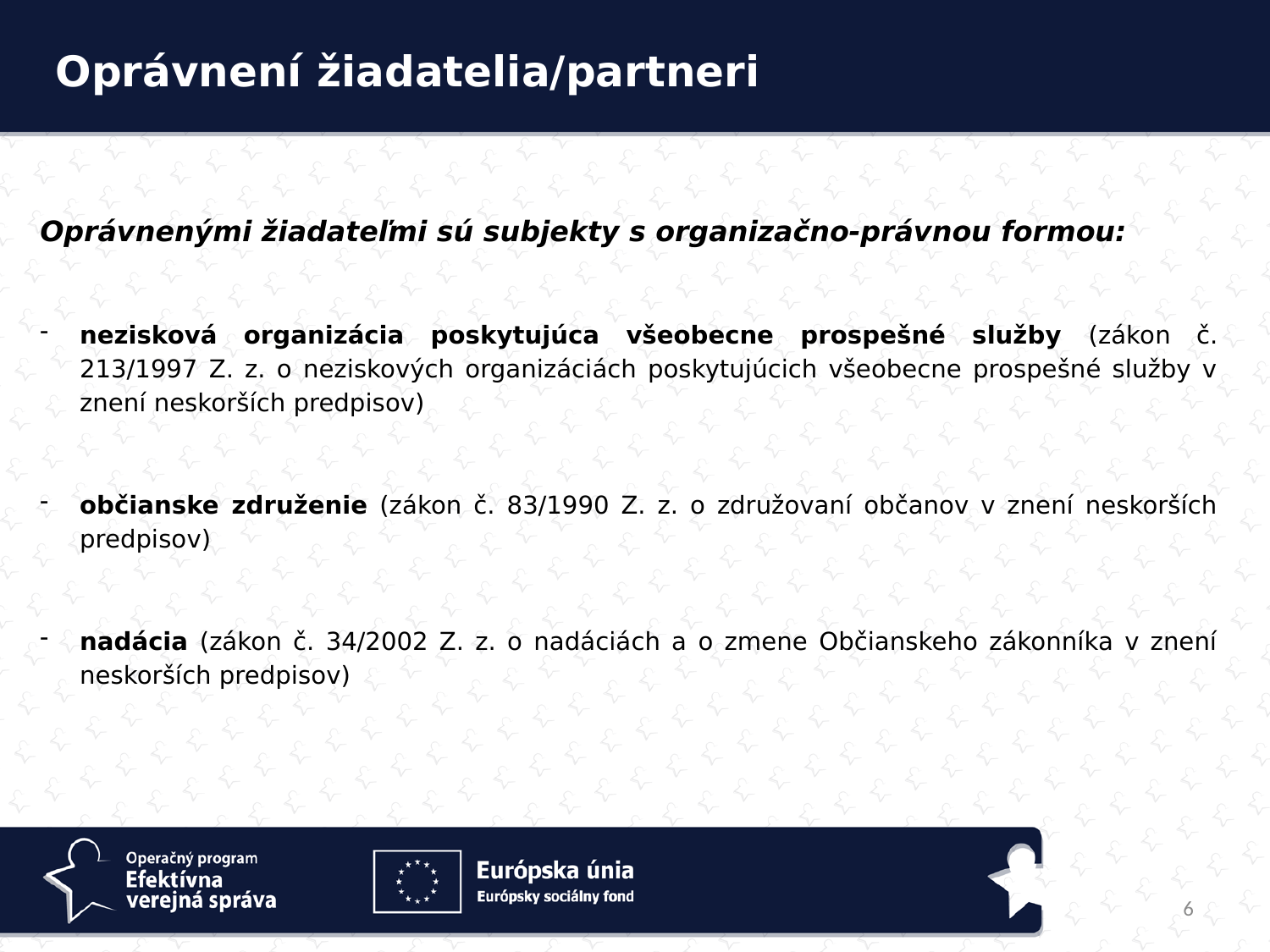

Oprávnení žiadatelia/partneri

Oprávnenými žiadateľmi sú subjekty s organizačno-právnou formou:

nezisková organizácia poskytujúca všeobecne prospešné služby (zákon č. 213/1997 Z. z. o neziskových organizáciách poskytujúcich všeobecne prospešné služby v znení neskorších predpisov)

občianske združenie (zákon č. 83/1990 Z. z. o združovaní občanov v znení neskorších predpisov)

nadácia (zákon č. 34/2002 Z. z. o nadáciách a o zmene Občianskeho zákonníka v znení neskorších predpisov)

6